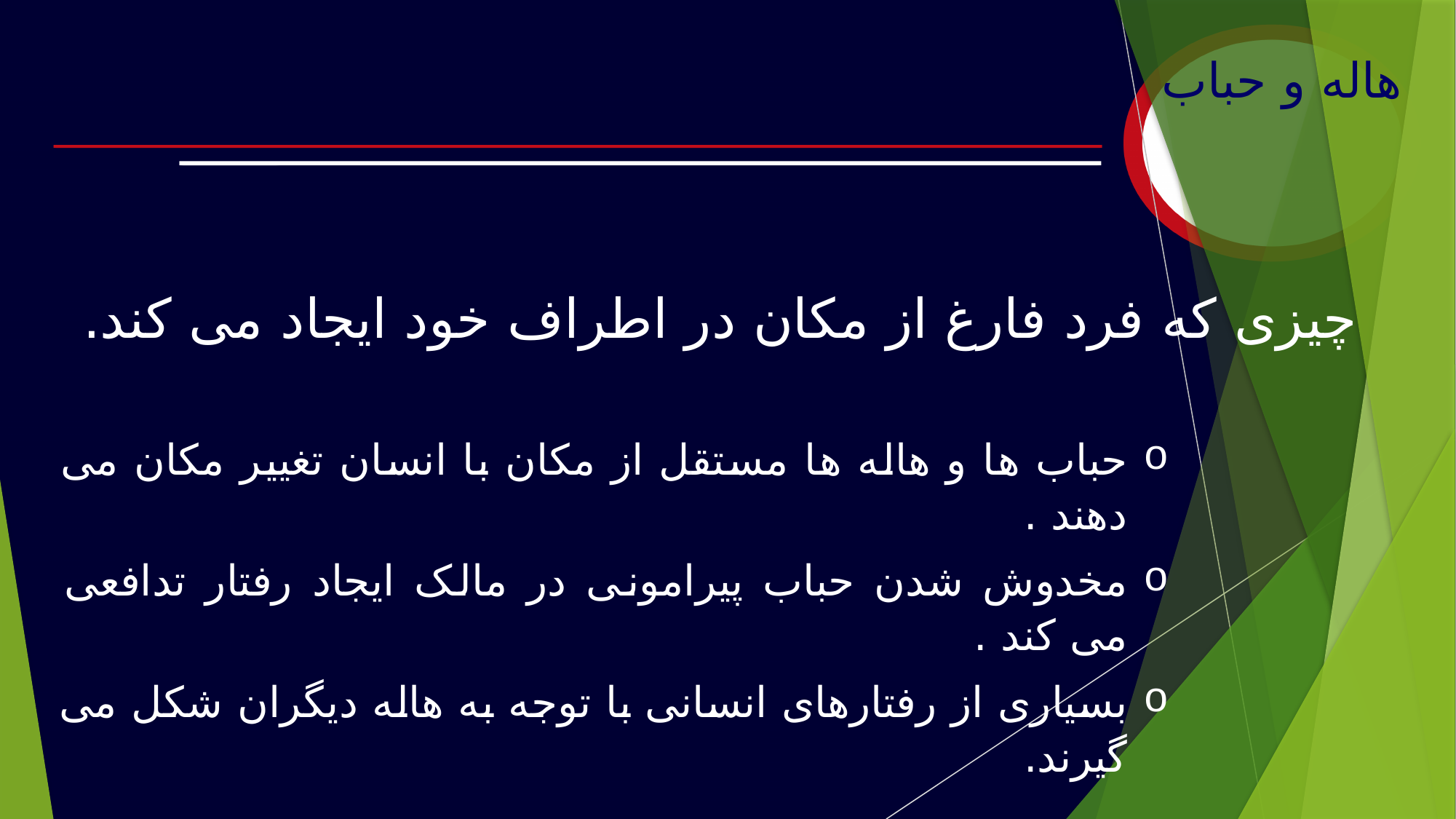

هاله و حباب
چیزی که فرد فارغ از مکان در اطراف خود ایجاد می کند.
حباب ها و هاله ها مستقل از مکان با انسان تغییر مکان می دهند .
مخدوش شدن حباب پیرامونی در مالک ایجاد رفتار تدافعی می کند .
بسیاری از رفتارهای انسانی با توجه به هاله دیگران شکل می گیرند.